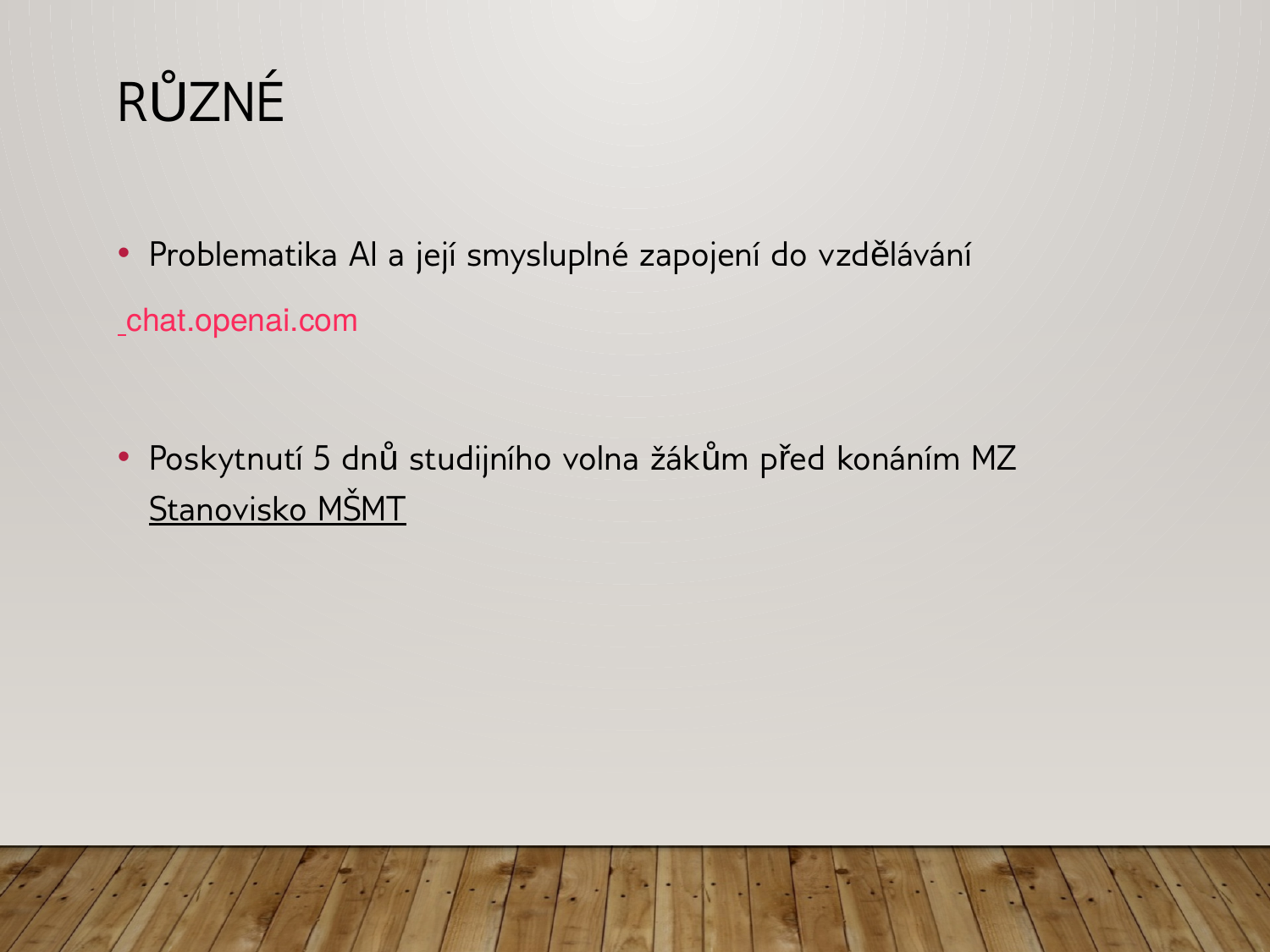

# Různé
Problematika AI a její smysluplné zapojení do vzdělávání
 chat.openai.com

Poskytnutí 5 dnů studijního volna žákům před konáním MZ
Stanovisko MŠMT